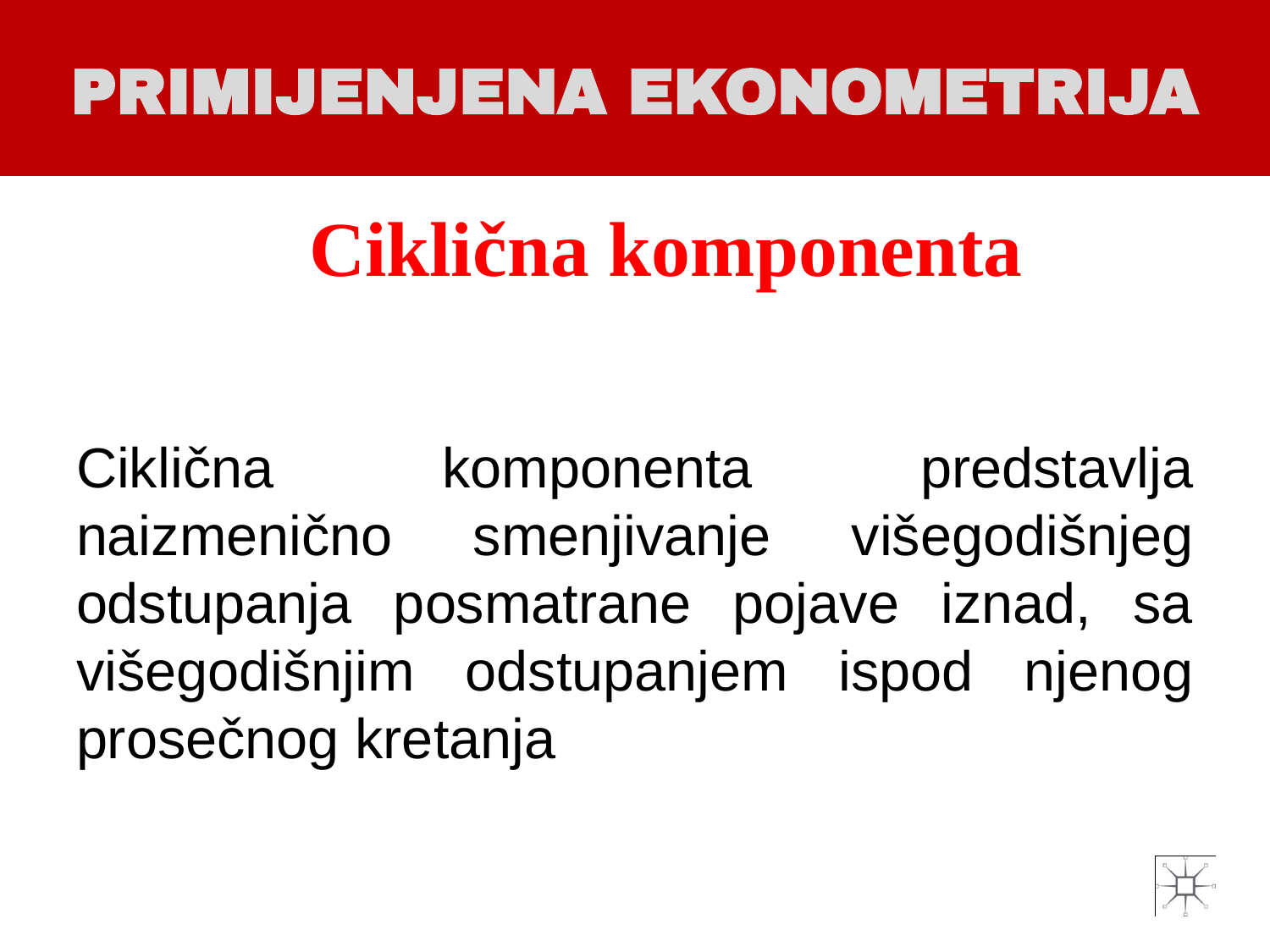

PRIMIJENJENA EKONOMETRIJA
# Ciklična komponenta

Ciklična komponenta predstavlja naizmenično smenjivanje višegodišnjeg odstupanja posmatrane pojave iznad, sa višegodišnjim odstupanjem ispod njenog prosečnog kretanja